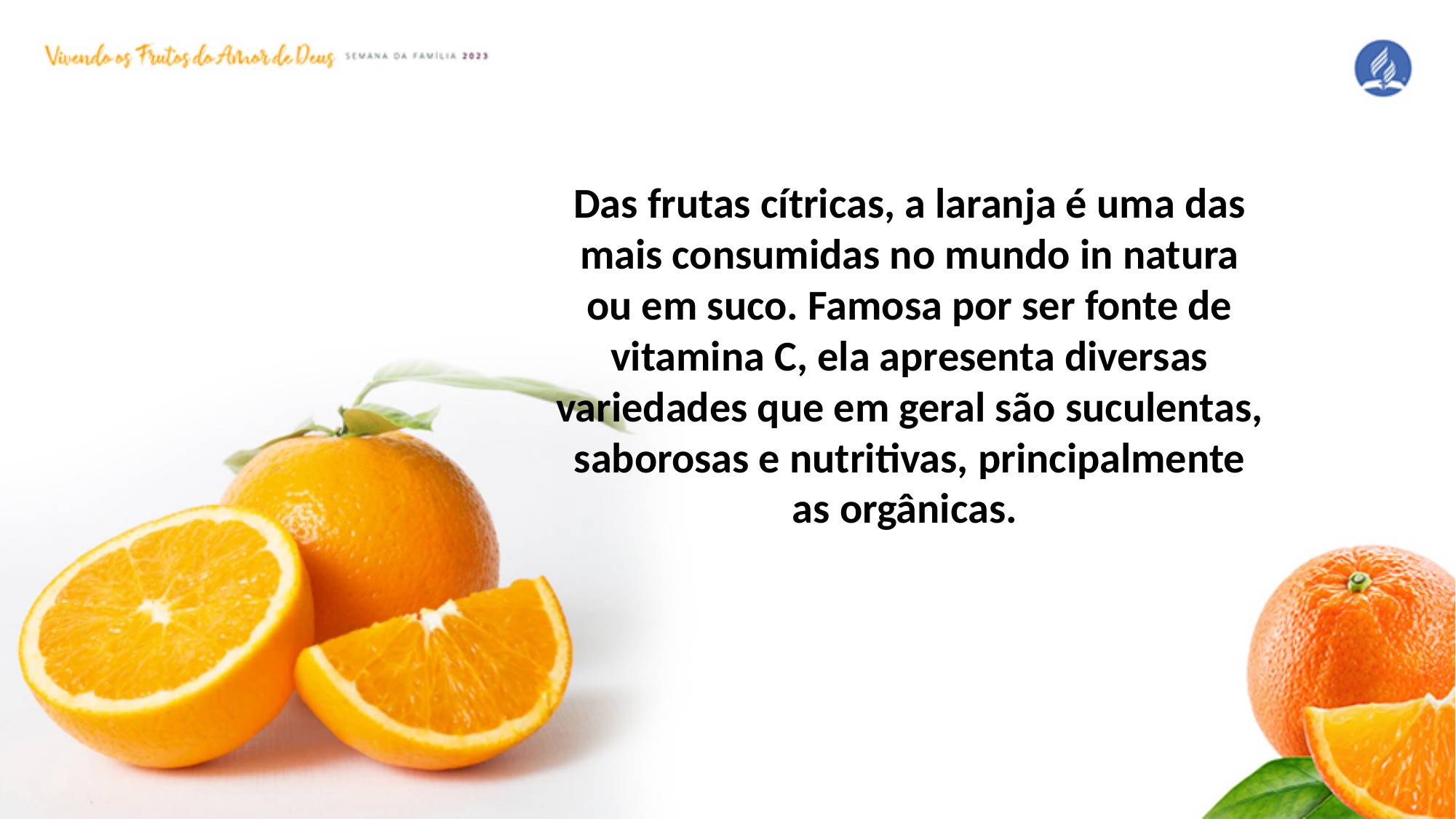

Das frutas cítricas, a laranja é uma das mais consumidas no mundo in natura ou em suco. Famosa por ser fonte de vitamina C, ela apresenta diversas variedades que em geral são suculentas, saborosas e nutritivas, principalmente as orgânicas.